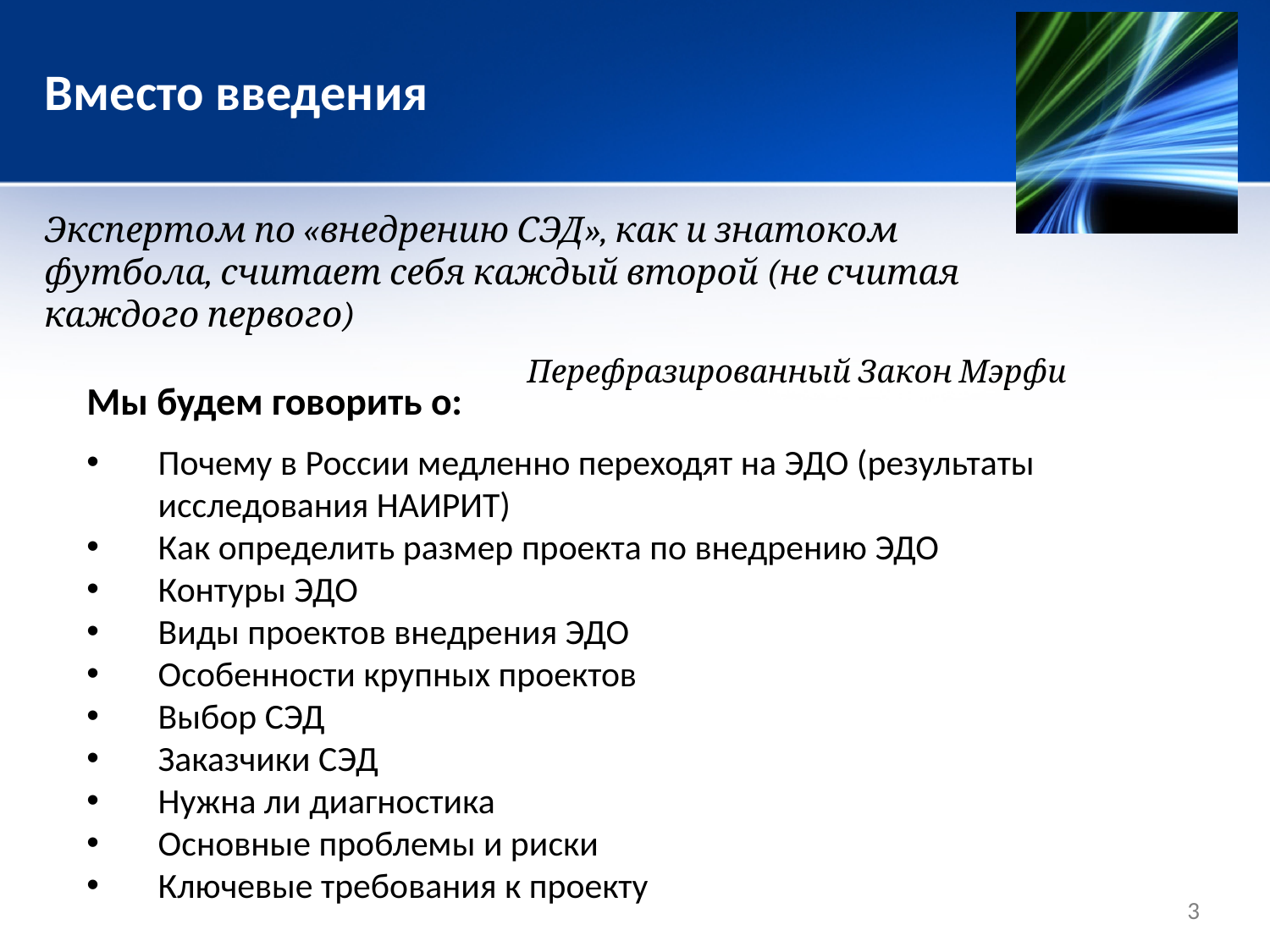

# Вместо введения
Экспертом по «внедрению СЭД», как и знатоком футбола, считает себя каждый второй (не считая каждого первого)

Перефразированный Закон Мэрфи

Мы будем говорить о:

Почему в России медленно переходят на ЭДО (результаты исследования НАИРИТ)
Как определить размер проекта по внедрению ЭДО
Контуры ЭДО
Виды проектов внедрения ЭДО
Особенности крупных проектов
Выбор СЭД
Заказчики СЭД
Нужна ли диагностика
Основные проблемы и риски
Ключевые требования к проекту
3